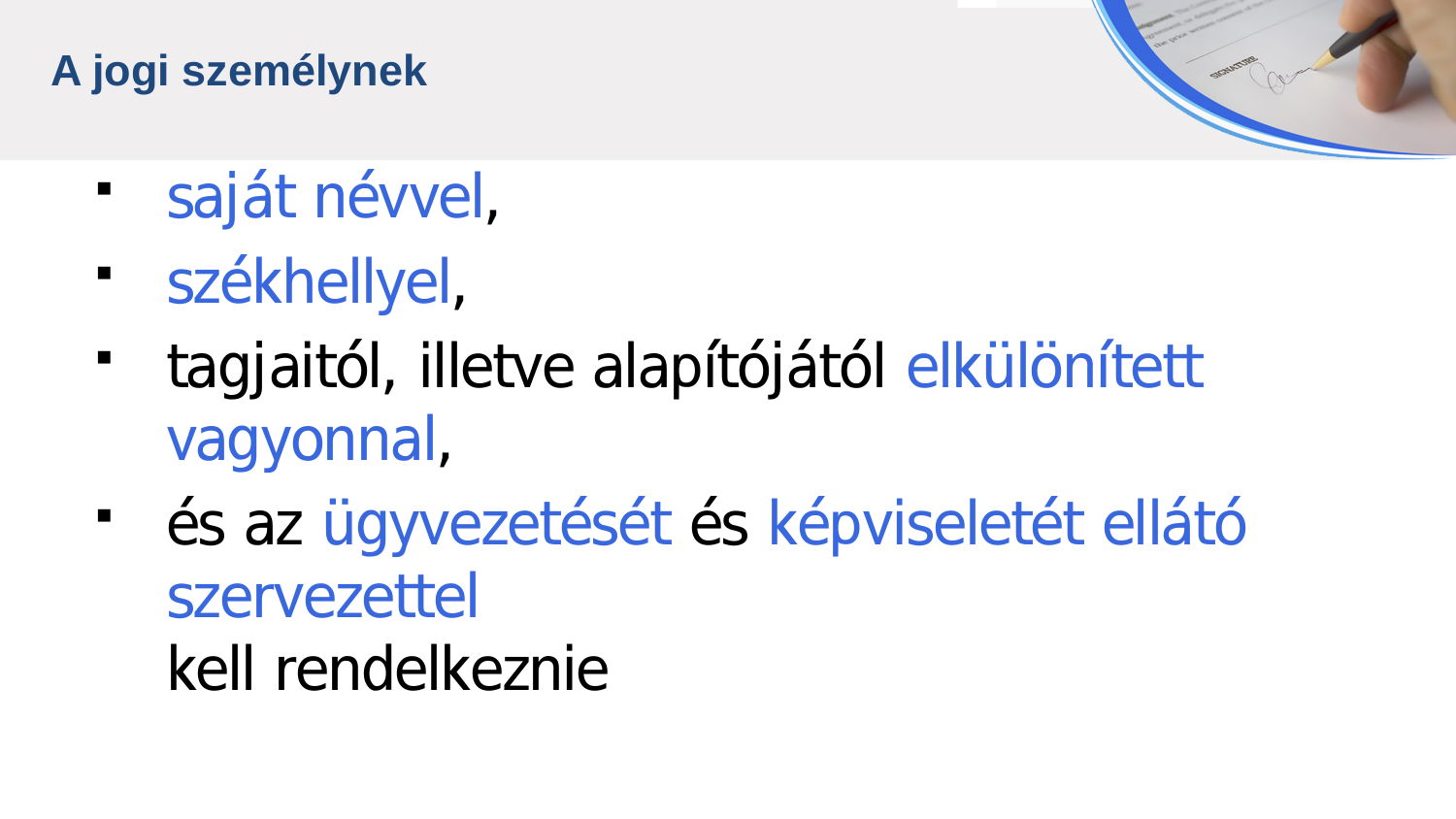

A jogi személynek

saját névvel,
székhellyel,
tagjaitól, illetve alapítójától elkülönített vagyonnal,
és az ügyvezetését és képviseletét ellátó szervezettel
kell rendelkeznie